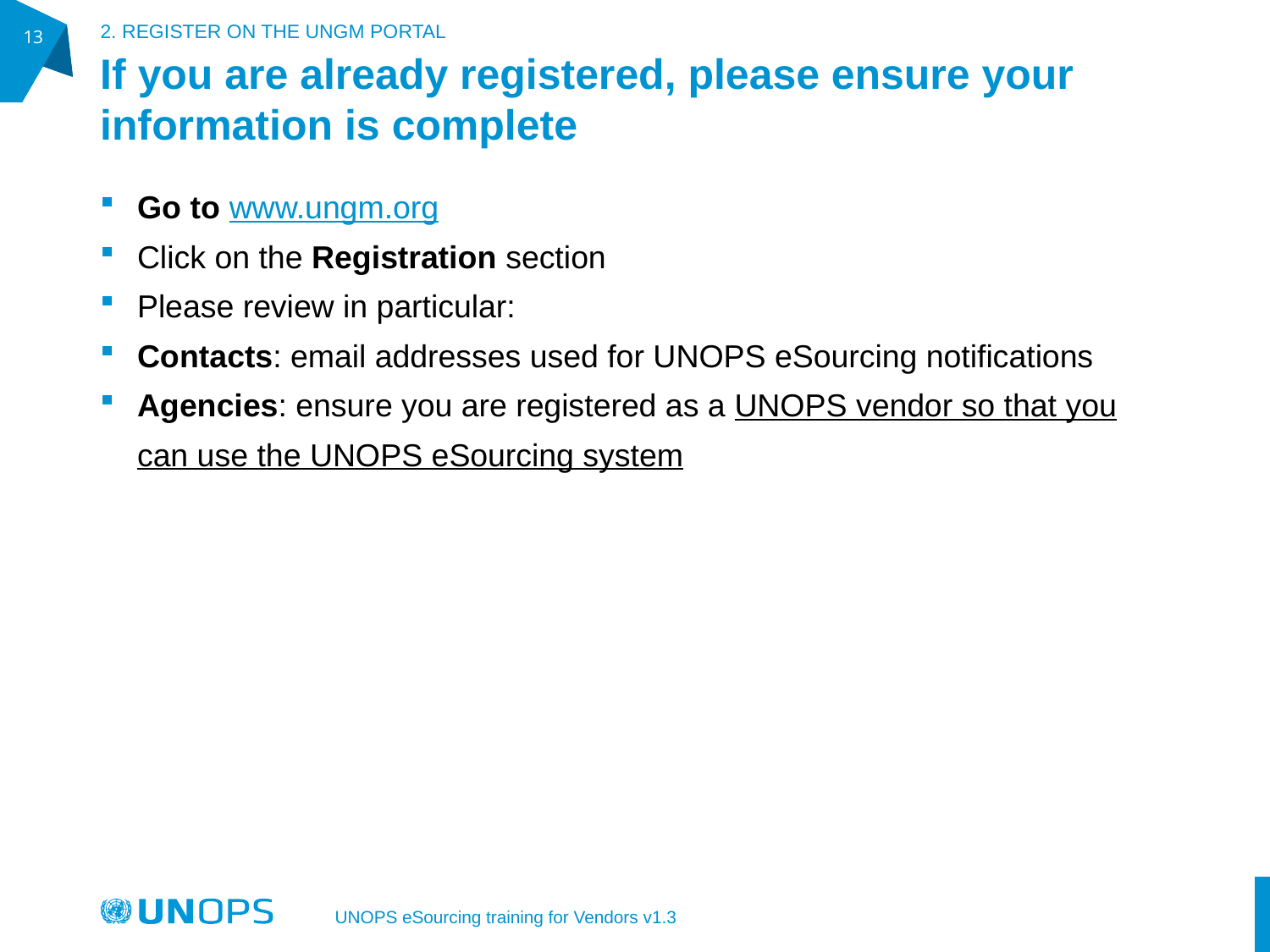

2. REGISTER ON THE UNGM PORTAL

13
# If you are already registered, please ensure your information is complete
Go to www.ungm.org
Click on the Registration section
Please review in particular:
Contacts: email addresses used for UNOPS eSourcing notifications
Agencies: ensure you are registered as a UNOPS vendor so that you can use the UNOPS eSourcing system

UNOPS eSourcing training for Vendors v1.3